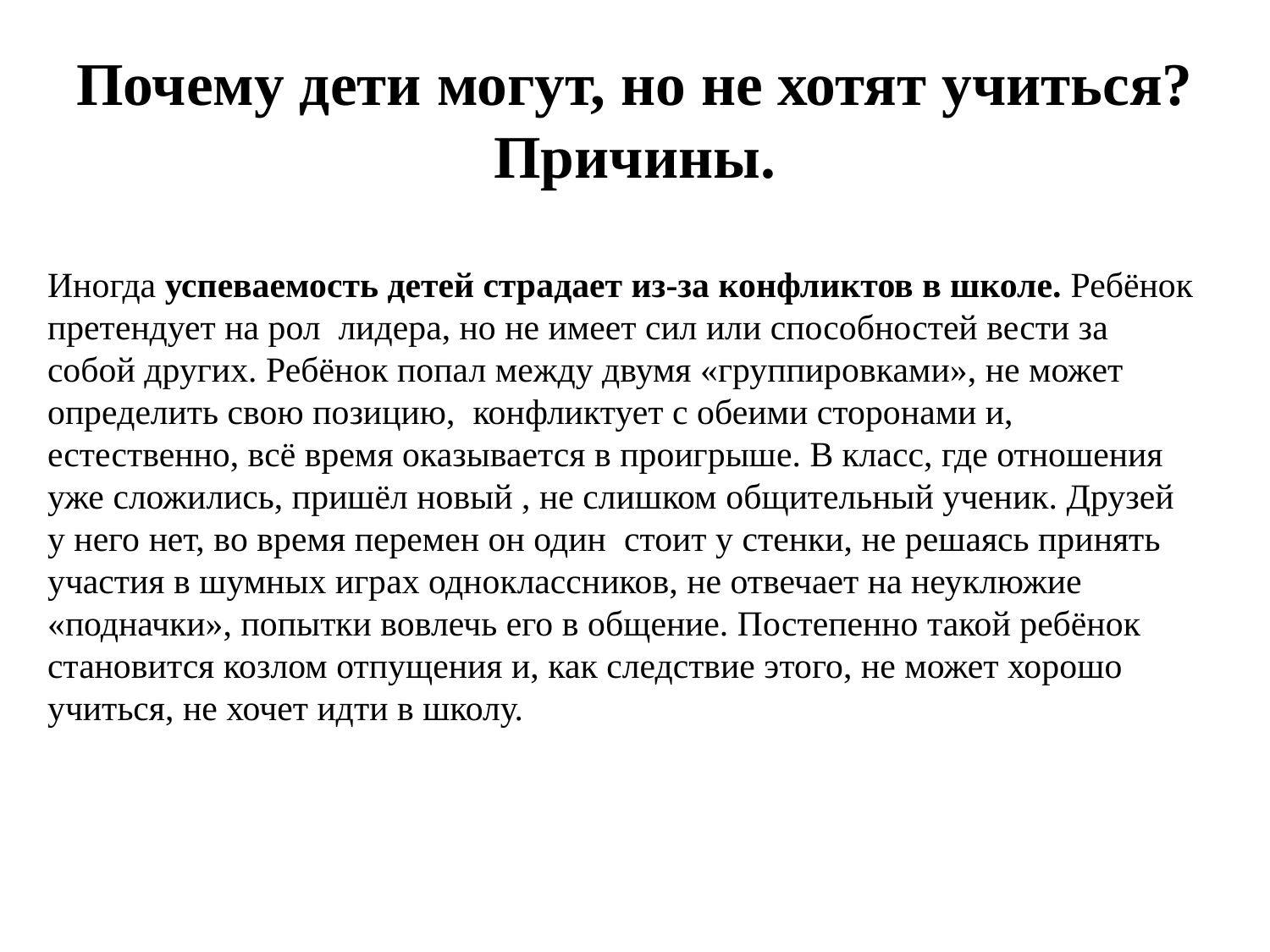

# Почему дети могут, но не хотят учиться? Причины.
Иногда успеваемость детей страдает из-за конфликтов в школе. Ребёнок претендует на рол  лидера, но не имеет сил или способностей вести за собой других. Ребёнок попал между двумя «группировками», не может определить свою позицию,  конфликтует с обеими сторонами и, естественно, всё время оказывается в проигрыше. В класс, где отношения уже сложились, пришёл новый , не слишком общительный ученик. Друзей у него нет, во время перемен он один  стоит у стенки, не решаясь принять участия в шумных играх одноклассников, не отвечает на неуклюжие «подначки», попытки вовлечь его в общение. Постепенно такой ребёнок становится козлом отпущения и, как следствие этого, не может хорошо учиться, не хочет идти в школу.